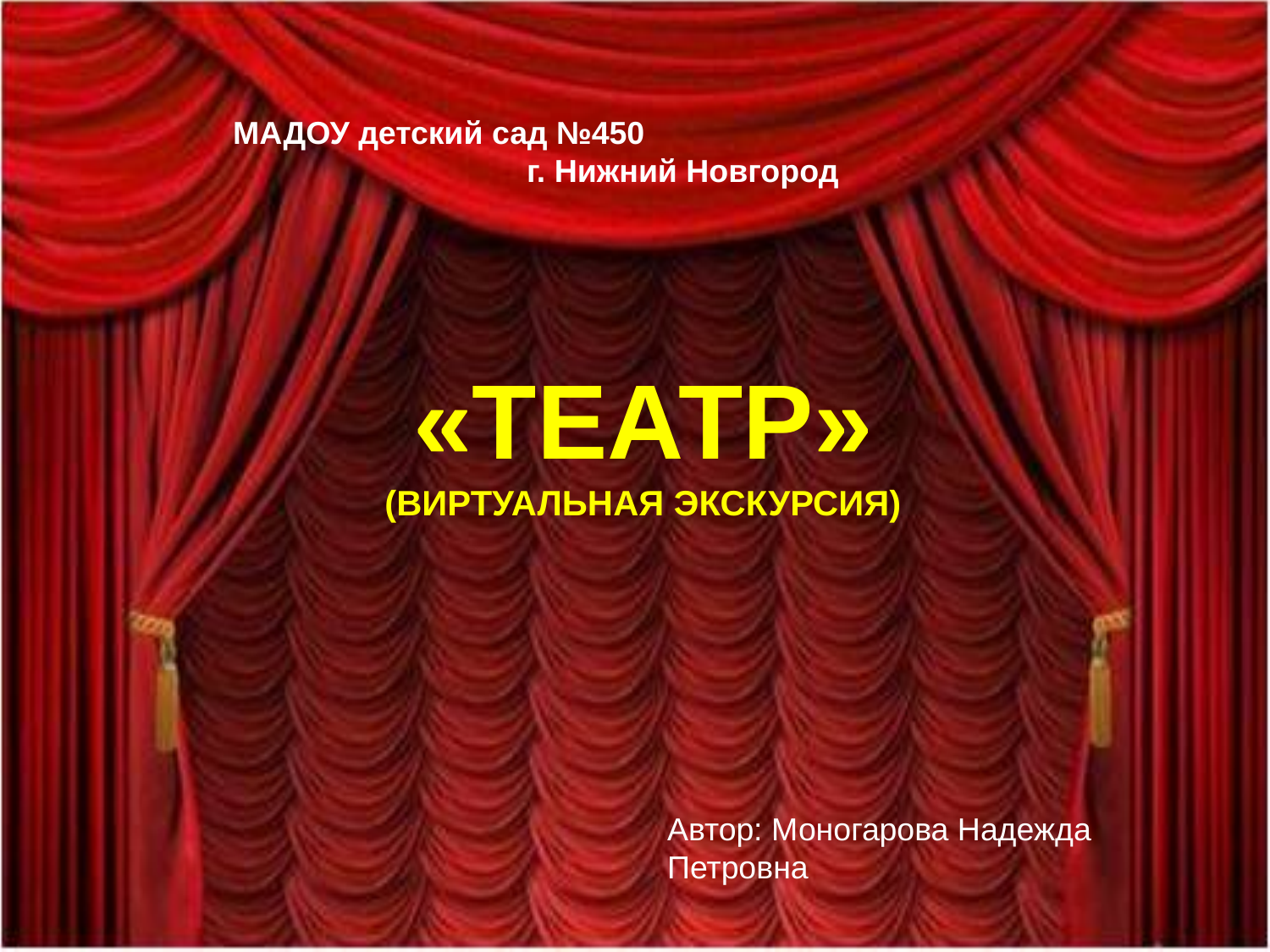

МАДОУ детский сад №450                                                        г. Нижний Новгород
«ТЕАТР»
(ВИРТУАЛЬНАЯ ЭКСКУРСИЯ)
Автор: Моногарова Надежда Петровна